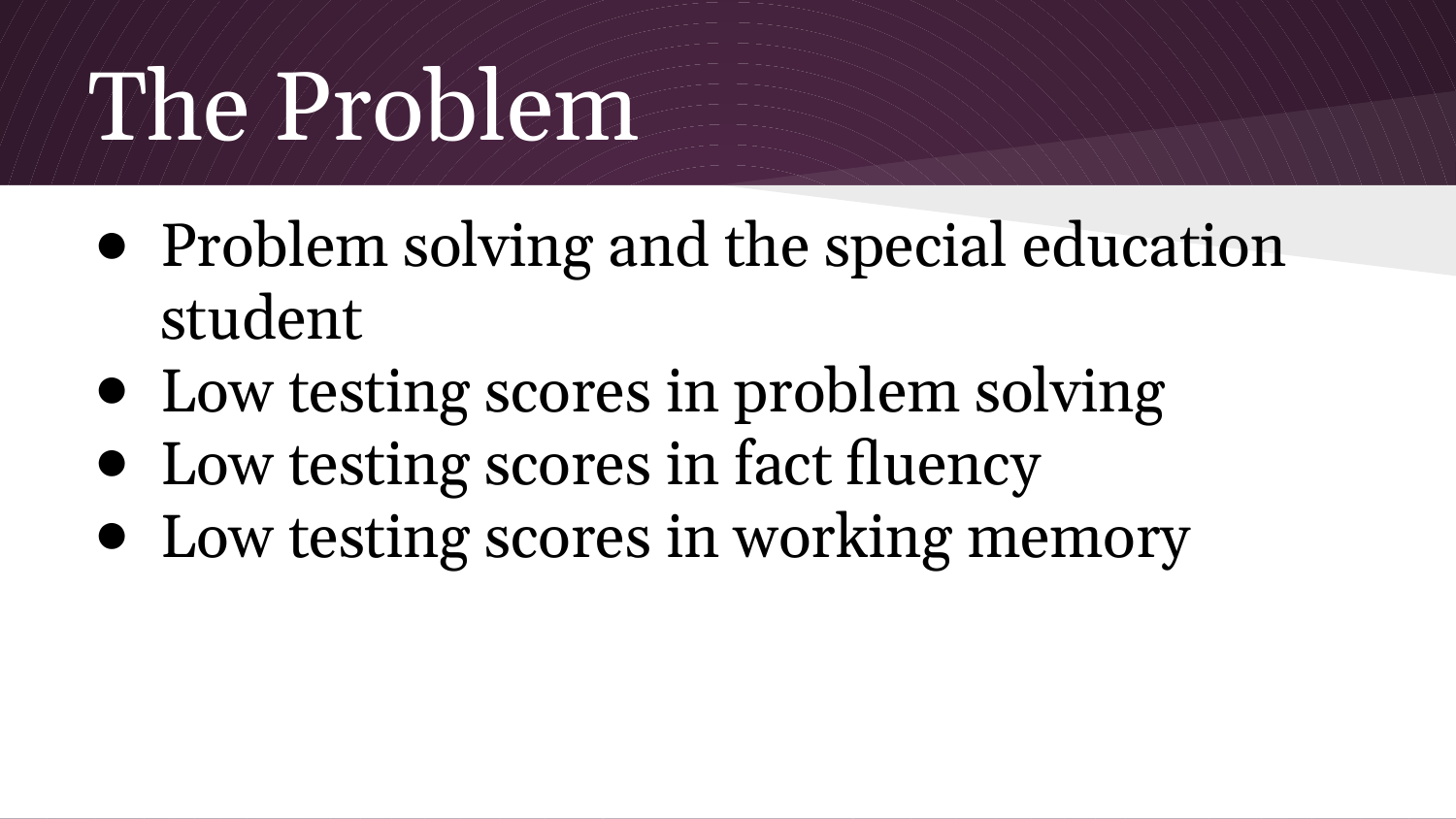

# The Problem
Problem solving and the special education student
Low testing scores in problem solving
Low testing scores in fact fluency
Low testing scores in working memory